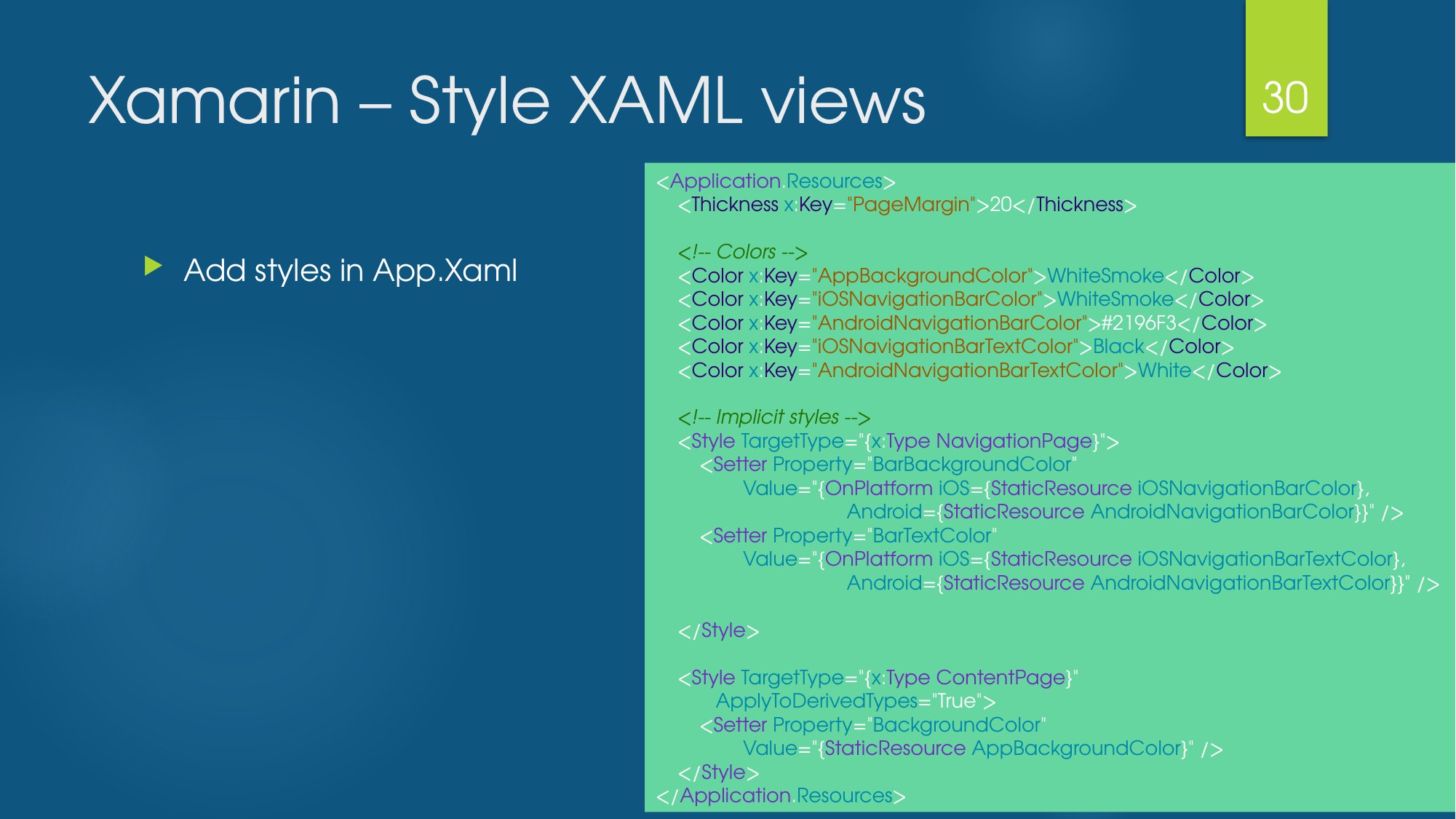

30
# Xamarin – Style XAML views
<Application.Resources>
    <Thickness x:Key="PageMargin">20</Thickness>
    <!-- Colors -->
    <Color x:Key="AppBackgroundColor">WhiteSmoke</Color>
    <Color x:Key="iOSNavigationBarColor">WhiteSmoke</Color>
    <Color x:Key="AndroidNavigationBarColor">#2196F3</Color>
    <Color x:Key="iOSNavigationBarTextColor">Black</Color>
    <Color x:Key="AndroidNavigationBarTextColor">White</Color>
    <!-- Implicit styles -->
    <Style TargetType="{x:Type NavigationPage}">
        <Setter Property="BarBackgroundColor"
                Value="{OnPlatform iOS={StaticResource iOSNavigationBarColor},
                                   Android={StaticResource AndroidNavigationBarColor}}" />
        <Setter Property="BarTextColor"
                Value="{OnPlatform iOS={StaticResource iOSNavigationBarTextColor},
                                   Android={StaticResource AndroidNavigationBarTextColor}}" />
    </Style>
    <Style TargetType="{x:Type ContentPage}"
           ApplyToDerivedTypes="True">
        <Setter Property="BackgroundColor"
                Value="{StaticResource AppBackgroundColor}" />
    </Style>
</Application.Resources>
Add styles in App.Xaml